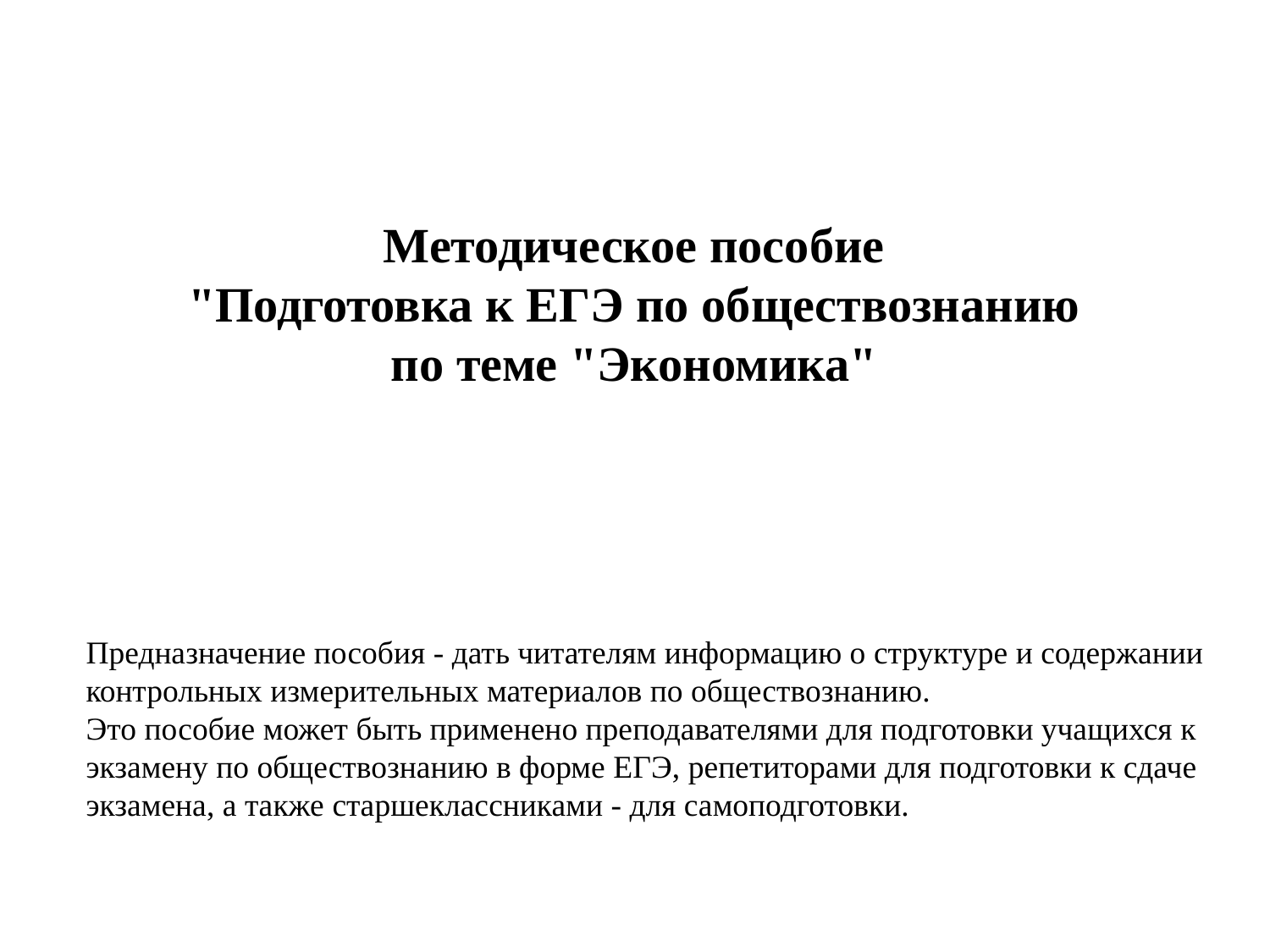

Методическое пособие
"Подготовка к ЕГЭ по обществознанию
по теме "Экономика"

Предназначение пособия - дать читателям информацию о структуре и содержании контрольных измерительных материалов по обществознанию.
Это пособие может быть применено преподавателями для подготовки учащихся к экзамену по обществознанию в форме ЕГЭ, репетиторами для подготовки к сдаче экзамена, а также старшеклассниками - для самоподготовки.